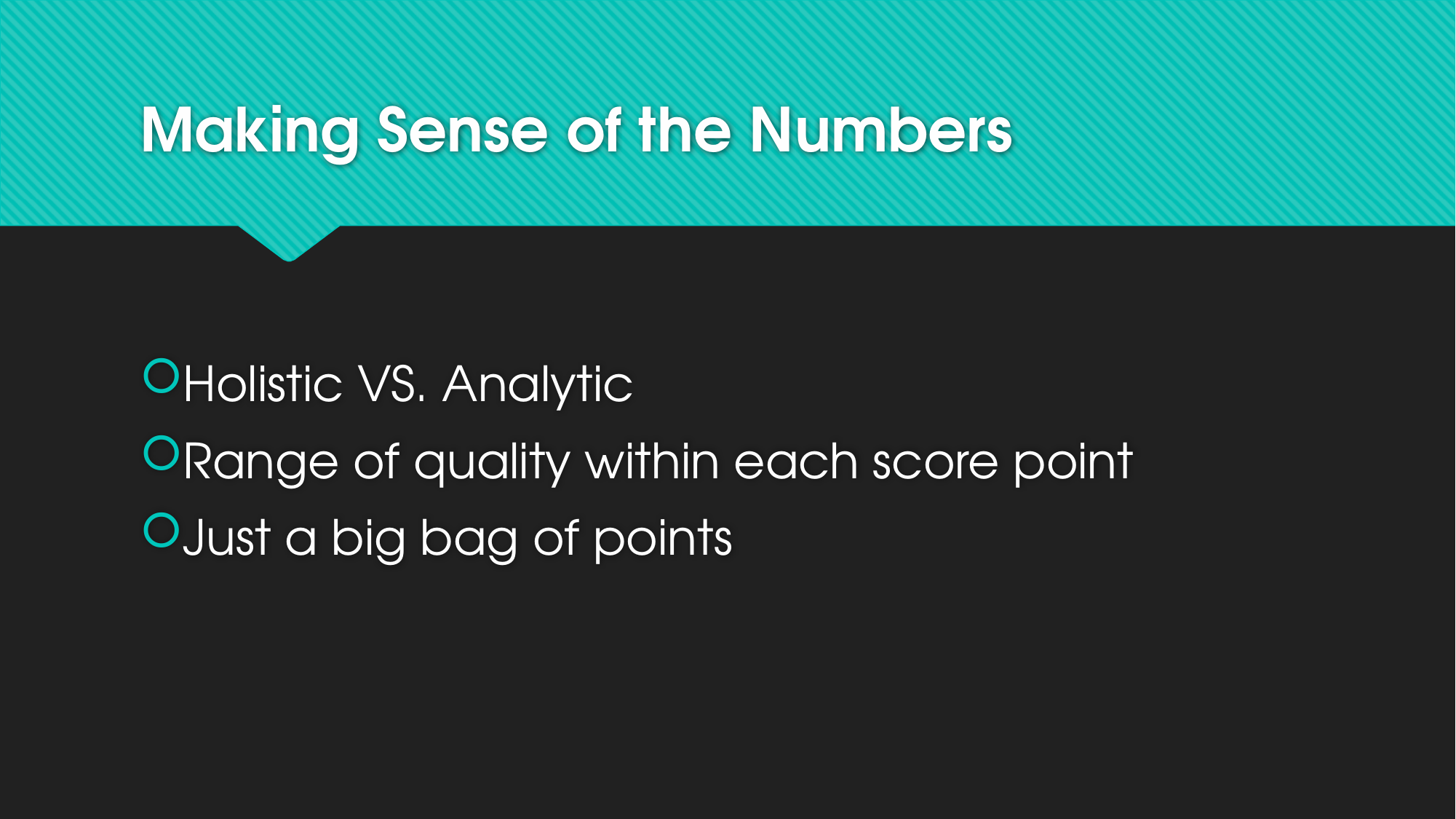

# Making Sense of the Numbers
Holistic VS. Analytic
Range of quality within each score point
Just a big bag of points